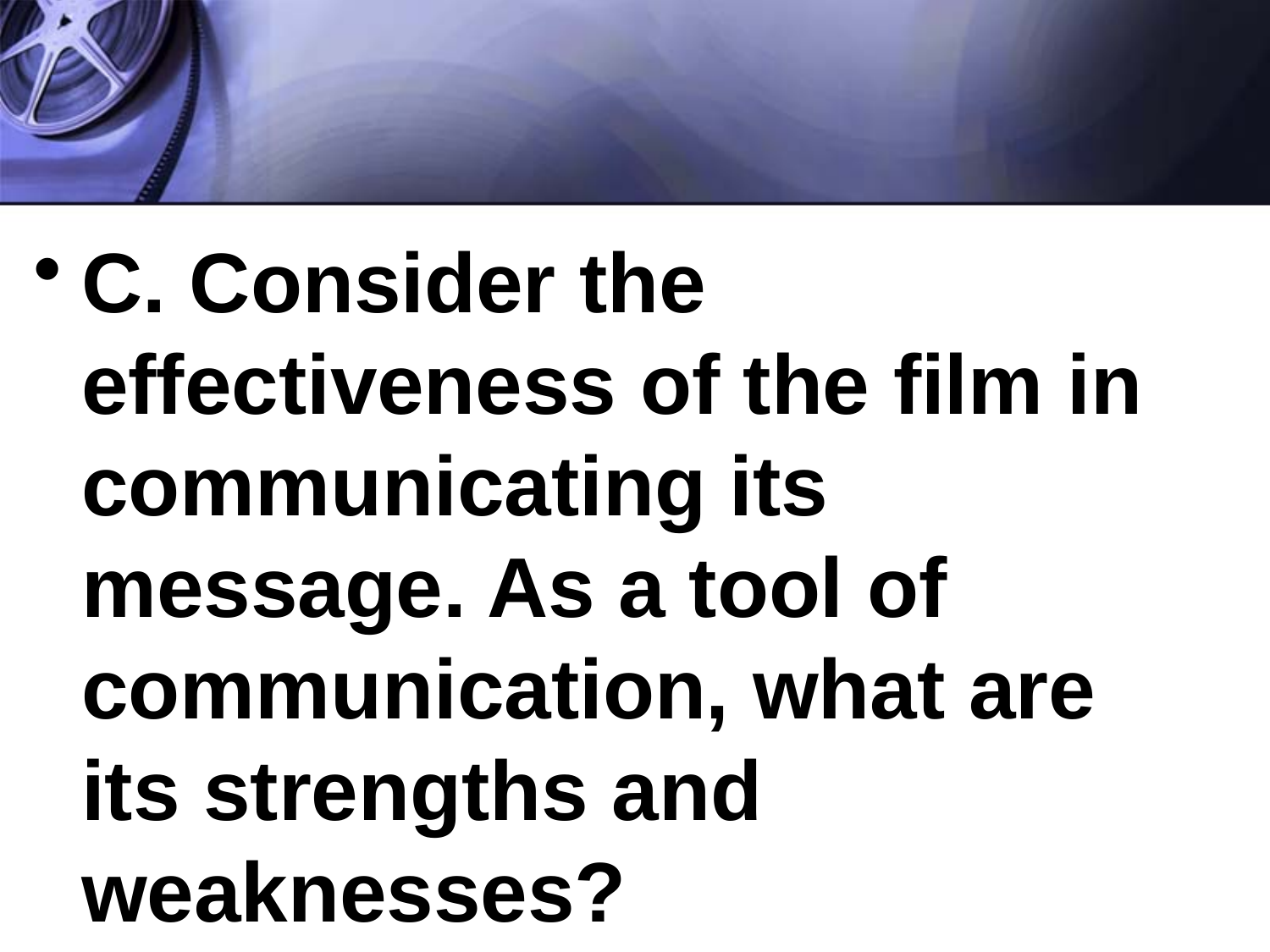

#
C. Consider the effectiveness of the film in communicating its message. As a tool of communication, what are its strengths and weaknesses?